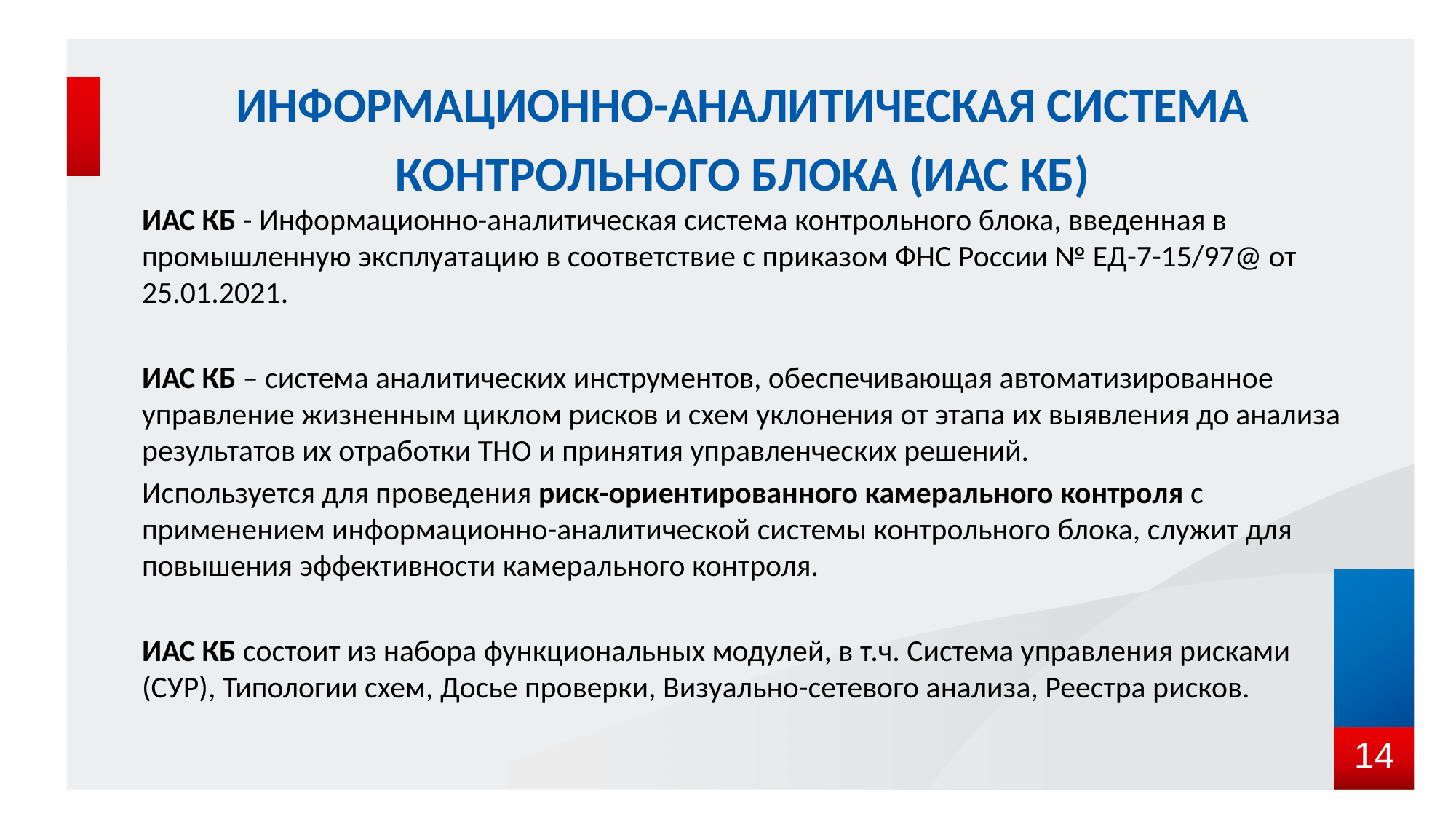

# Информационно-аналитическая система контрольного блока (ИАС КБ)
ИАС КБ - Информационно-аналитическая система контрольного блока, введенная в промышленную эксплуатацию в соответствие с приказом ФНС России № ЕД-7-15/97@ от 25.01.2021.

ИАС КБ – система аналитических инструментов, обеспечивающая автоматизированное управление жизненным циклом рисков и схем уклонения от этапа их выявления до анализа результатов их отработки ТНО и принятия управленческих решений.
Используется для проведения риск-ориентированного камерального контроля с применением информационно-аналитической системы контрольного блока, служит для повышения эффективности камерального контроля.

ИАС КБ состоит из набора функциональных модулей, в т.ч. Система управления рисками (СУР), Типологии схем, Досье проверки, Визуально-сетевого анализа, Реестра рисков.
14